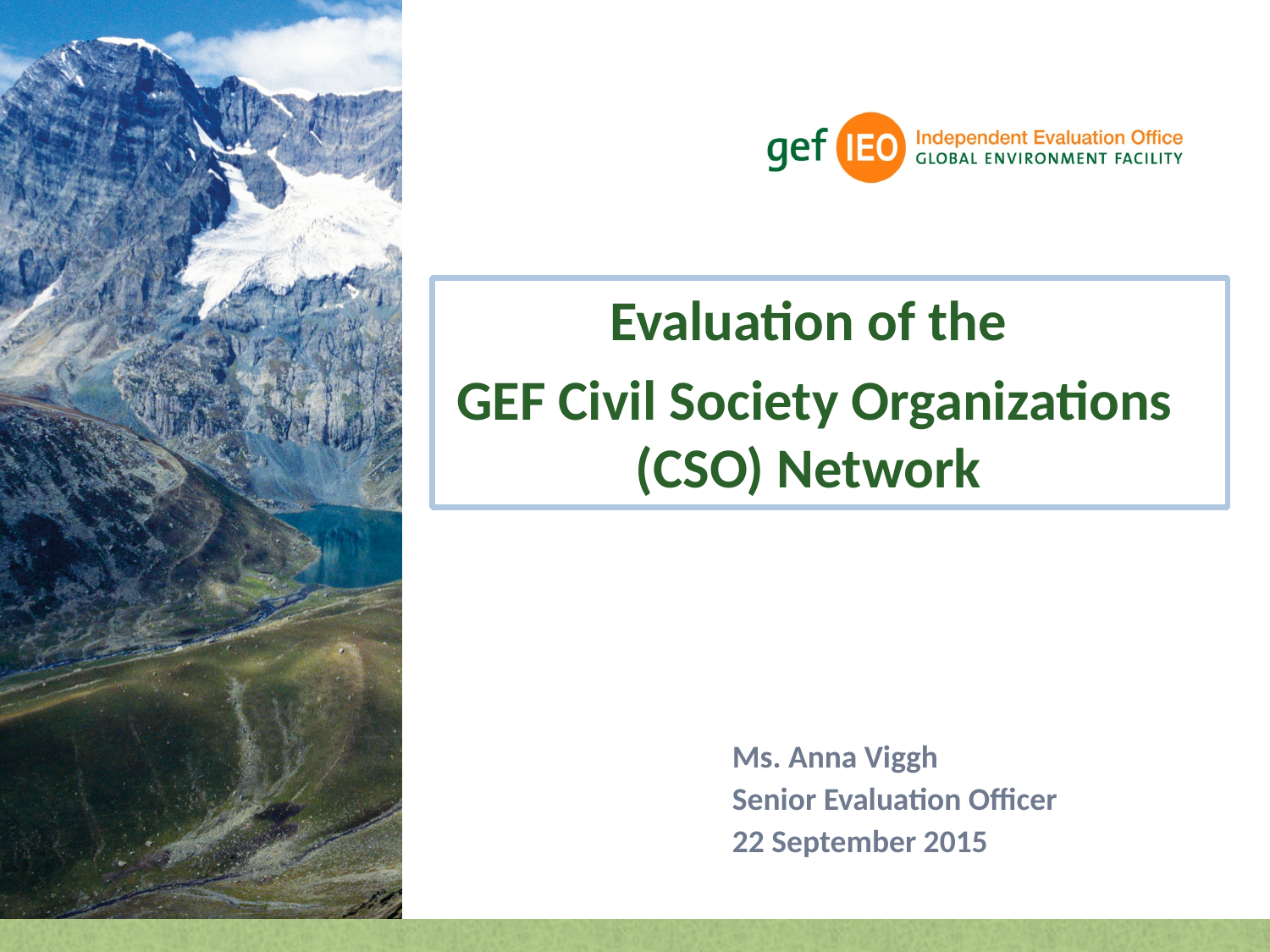

Evaluation of the
GEF Civil Society Organizations (CSO) Network
Ms. Anna Viggh
Senior Evaluation Officer
22 September 2015